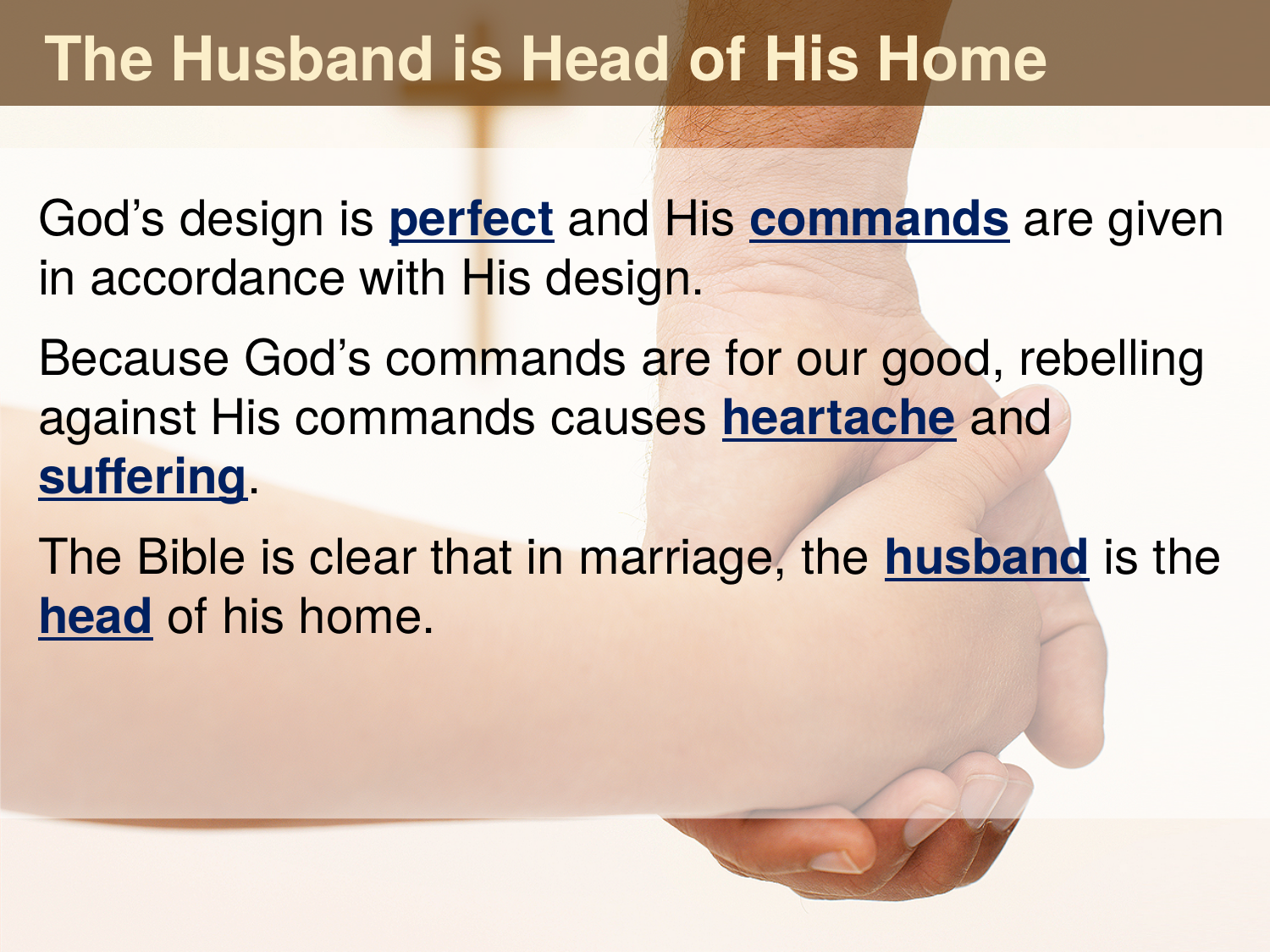

The Husband is Head of His Home
God’s design is perfect and His commands are given in accordance with His design.
Because God’s commands are for our good, rebelling against His commands causes heartache and suffering.
The Bible is clear that in marriage, the husband is the head of his home.